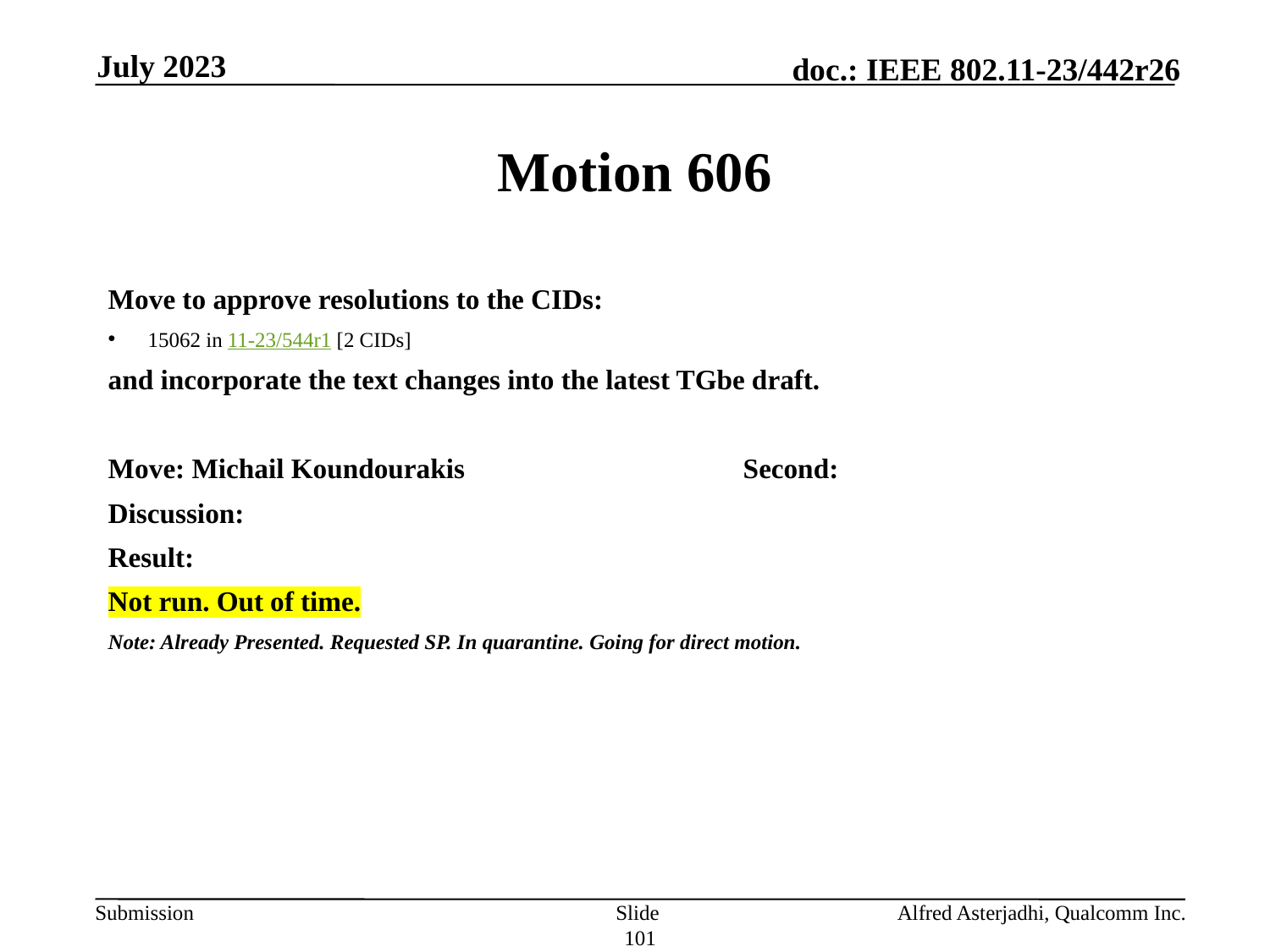

July 2023
# Motion 606
Move to approve resolutions to the CIDs:
15062 in 11-23/544r1 [2 CIDs]
and incorporate the text changes into the latest TGbe draft.

Move: Michail Koundourakis			Second:
Discussion:
Result:
Not run. Out of time.
Note: Already Presented. Requested SP. In quarantine. Going for direct motion.
Slide 101
Alfred Asterjadhi, Qualcomm Inc.